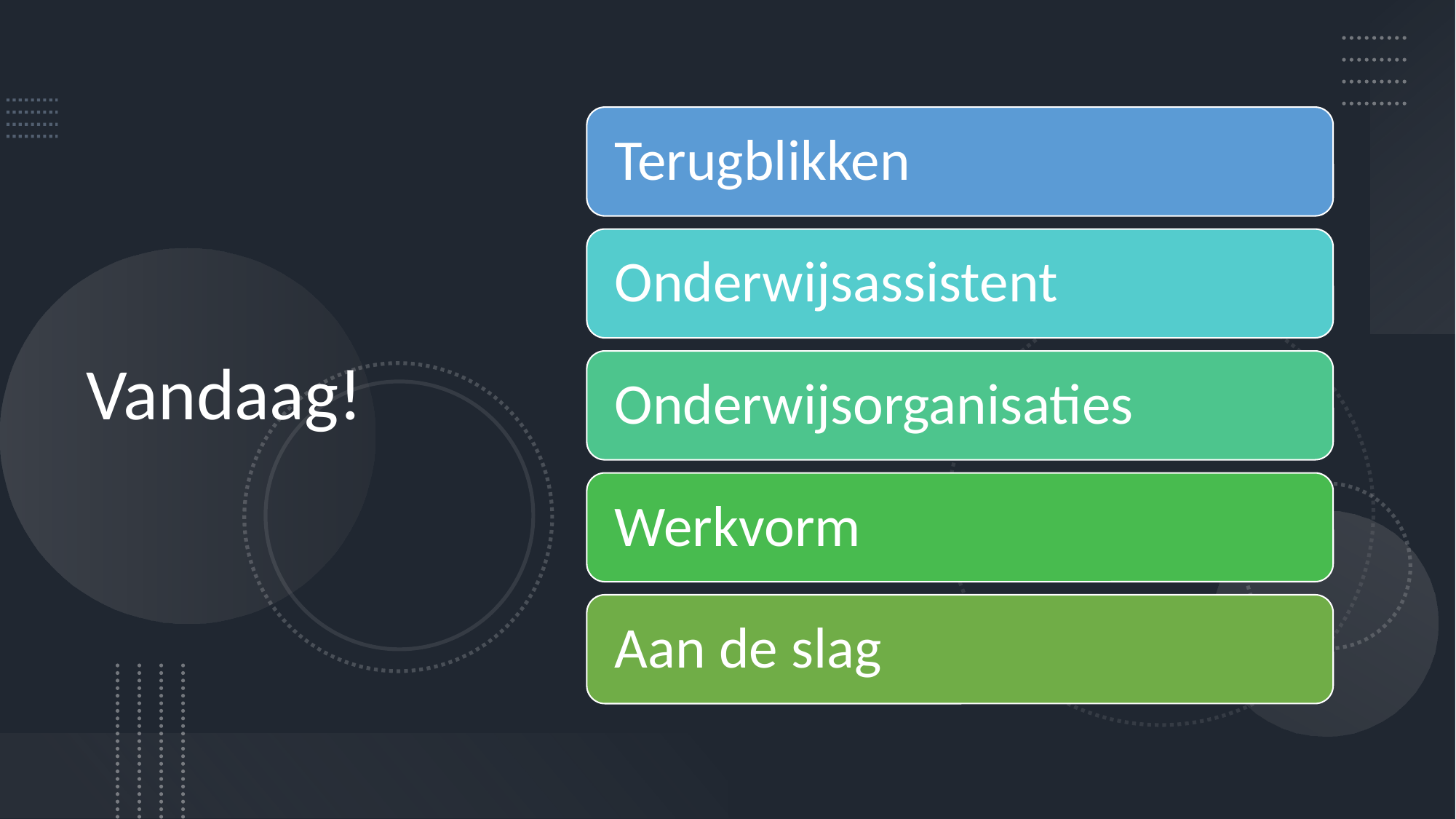

# Vandaag!
Terugblikken
Onderwijsassistent
Onderwijsorganisaties
Werkvorm
Aan de slag